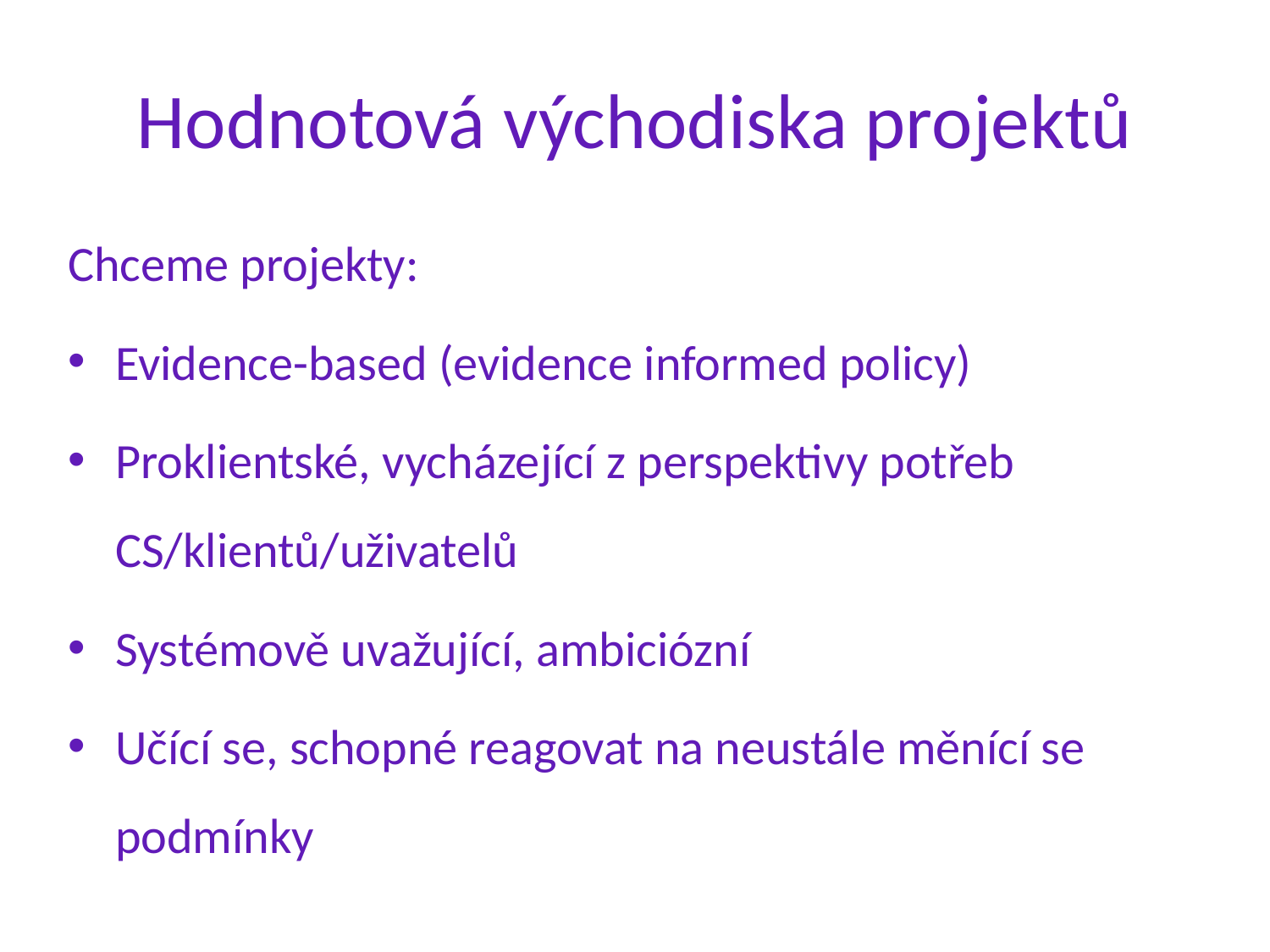

# Hodnotová východiska projektů
Chceme projekty:
Evidence-based (evidence informed policy)
Proklientské, vycházející z perspektivy potřeb CS/klientů/uživatelů
Systémově uvažující, ambiciózní
Učící se, schopné reagovat na neustále měnící se podmínky